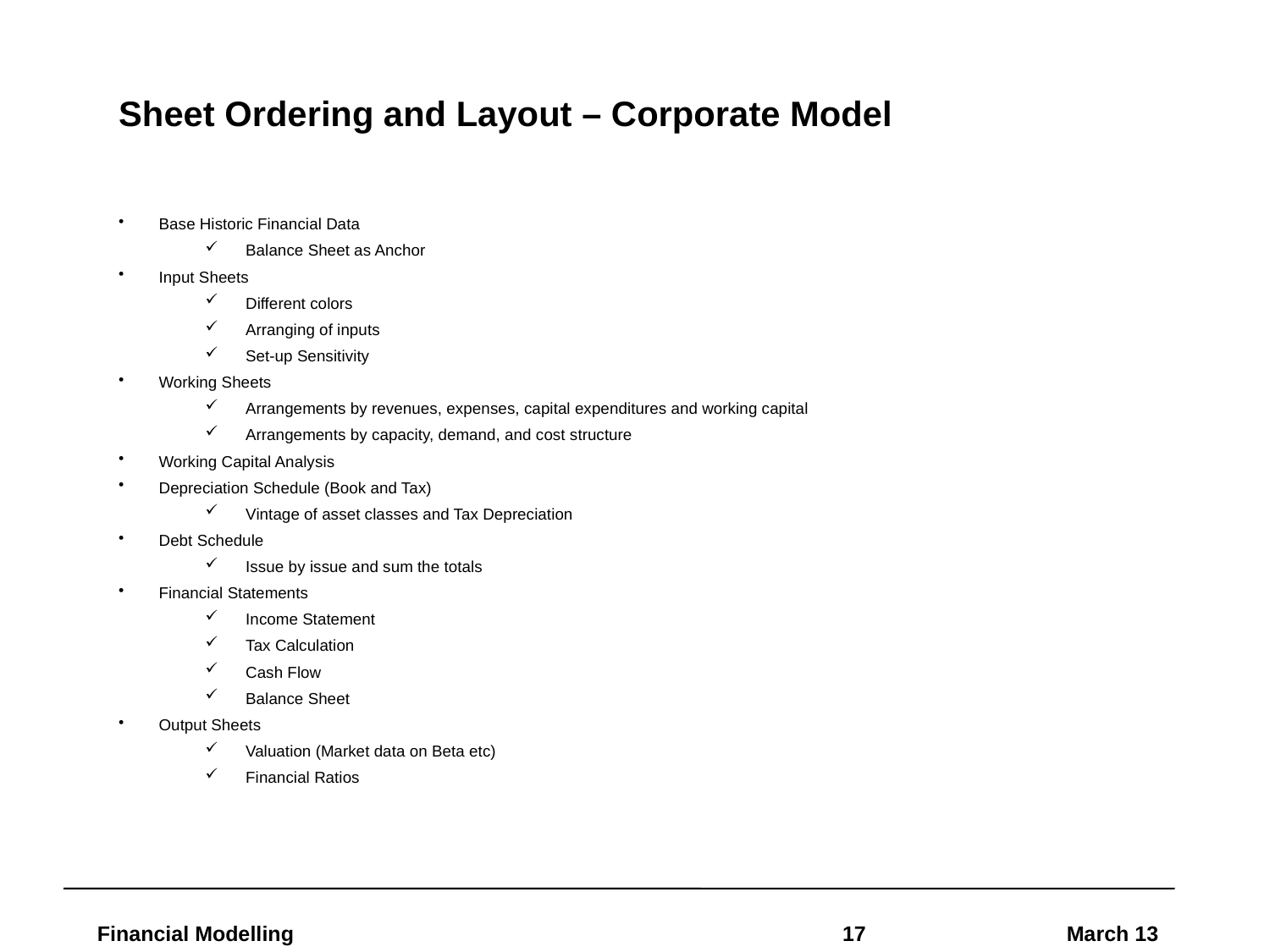

# Sheet Ordering and Layout – Corporate Model
Base Historic Financial Data
Balance Sheet as Anchor
Input Sheets
Different colors
Arranging of inputs
Set-up Sensitivity
Working Sheets
Arrangements by revenues, expenses, capital expenditures and working capital
Arrangements by capacity, demand, and cost structure
Working Capital Analysis
Depreciation Schedule (Book and Tax)
Vintage of asset classes and Tax Depreciation
Debt Schedule
Issue by issue and sum the totals
Financial Statements
Income Statement
Tax Calculation
Cash Flow
Balance Sheet
Output Sheets
Valuation (Market data on Beta etc)
Financial Ratios